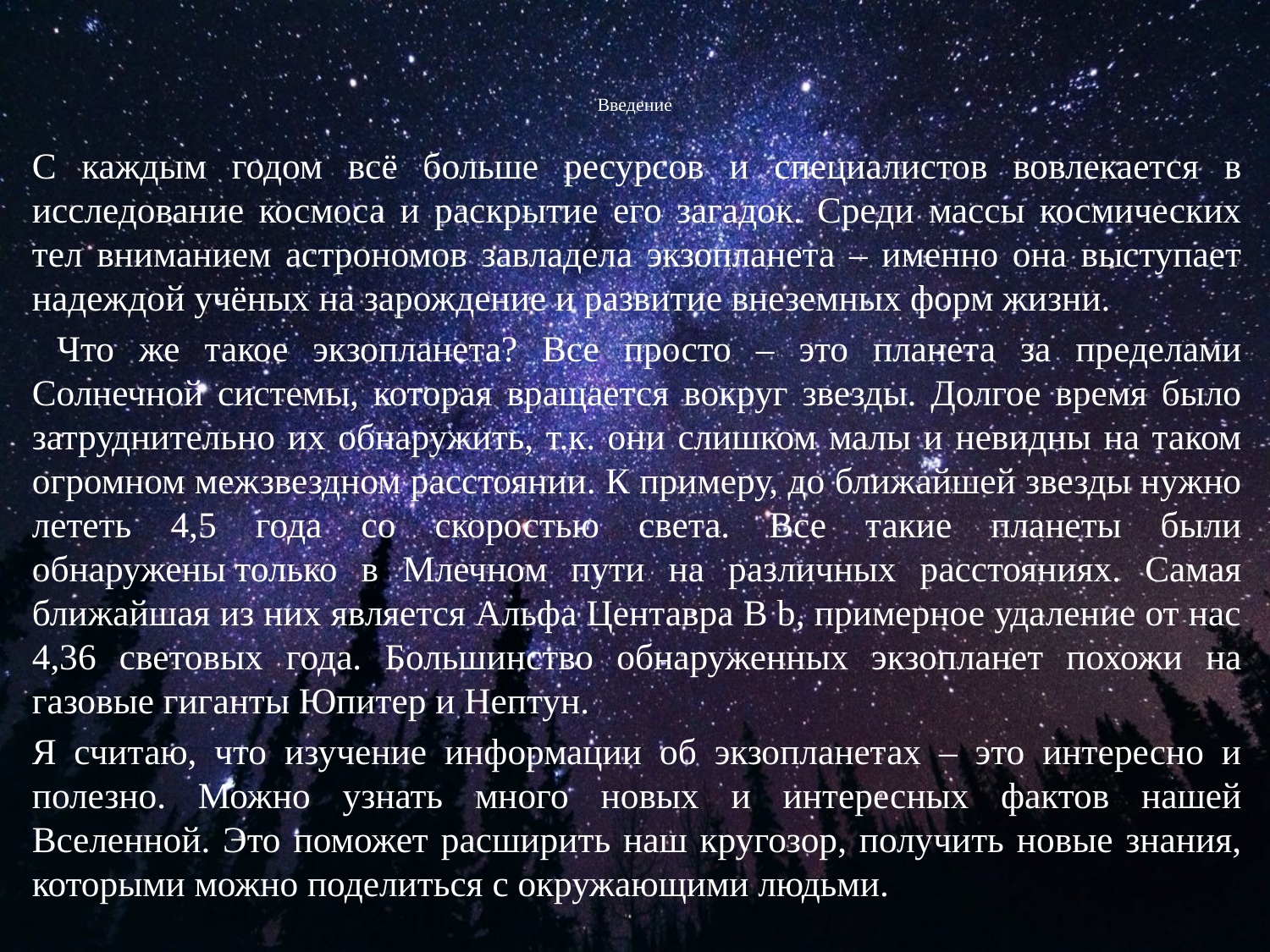

# Введение
С каждым годом всё больше ресурсов и специалистов вовлекается в исследование космоса и раскрытие его загадок. Среди массы космических тел вниманием астрономов завладела экзопланета – именно она выступает надеждой учёных на зарождение и развитие внеземных форм жизни.
 Что же такое экзопланета? Все просто – это планета за пределами Солнечной системы, которая вращается вокруг звезды. Долгое время было затруднительно их обнаружить, т.к. они слишком малы и невидны на таком огромном межзвездном расстоянии. К примеру, до ближайшей звезды нужно лететь 4,5 года со скоростью света. Все такие планеты были обнаружены только в Млечном пути на различных расстояниях. Самая ближайшая из них является Альфа Центавра B b, примерное удаление от нас 4,36 световых года. Большинство обнаруженных экзопланет похожи на газовые гиганты Юпитер и Нептун.
Я считаю, что изучение информации об экзопланетах – это интересно и полезно. Можно узнать много новых и интересных фактов нашей Вселенной. Это поможет расширить наш кругозор, получить новые знания, которыми можно поделиться с окружающими людьми.